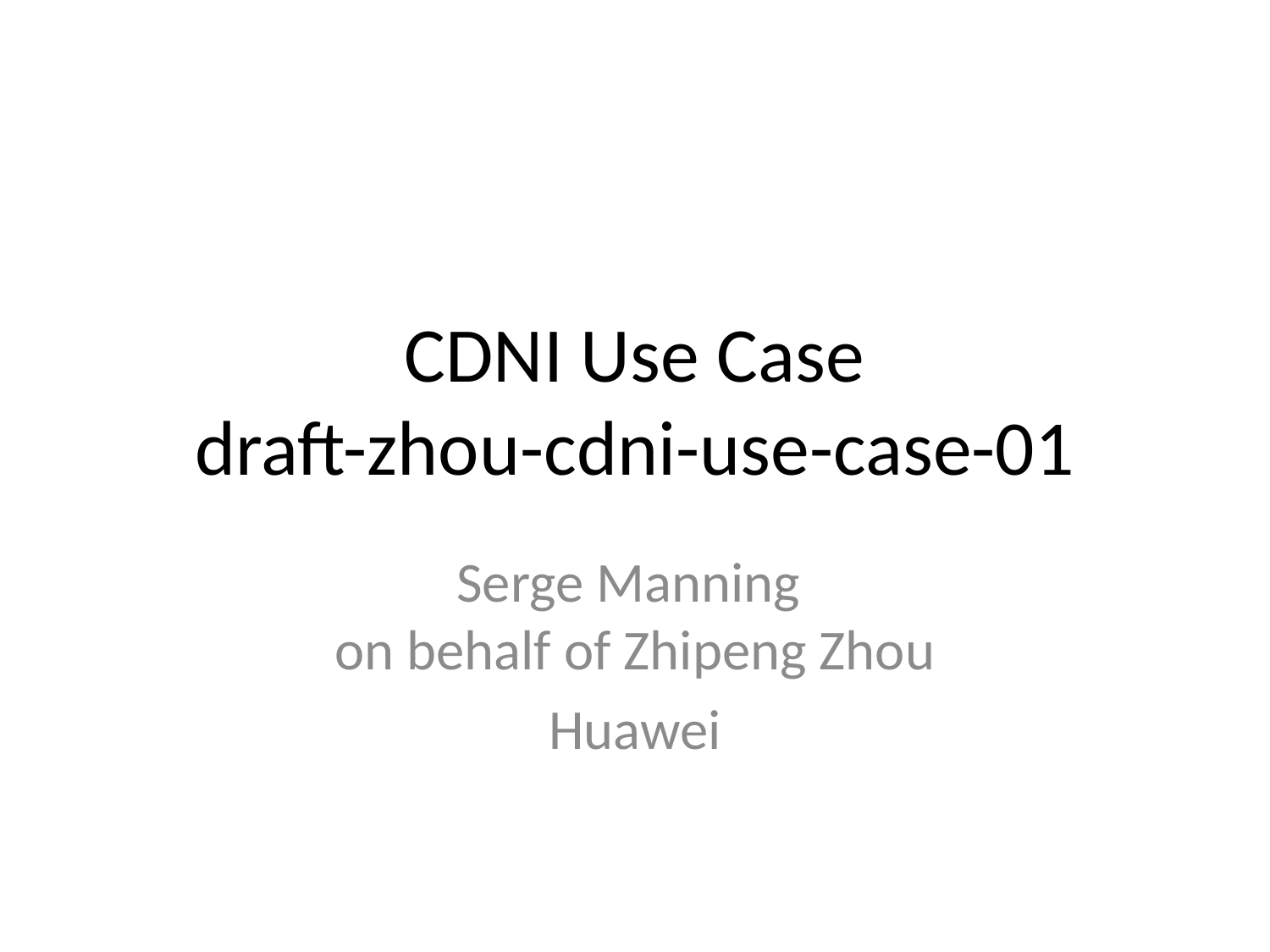

# CDNI Use Case draft-zhou-cdni-use-case-01
Serge Manning
on behalf of Zhipeng Zhou
Huawei